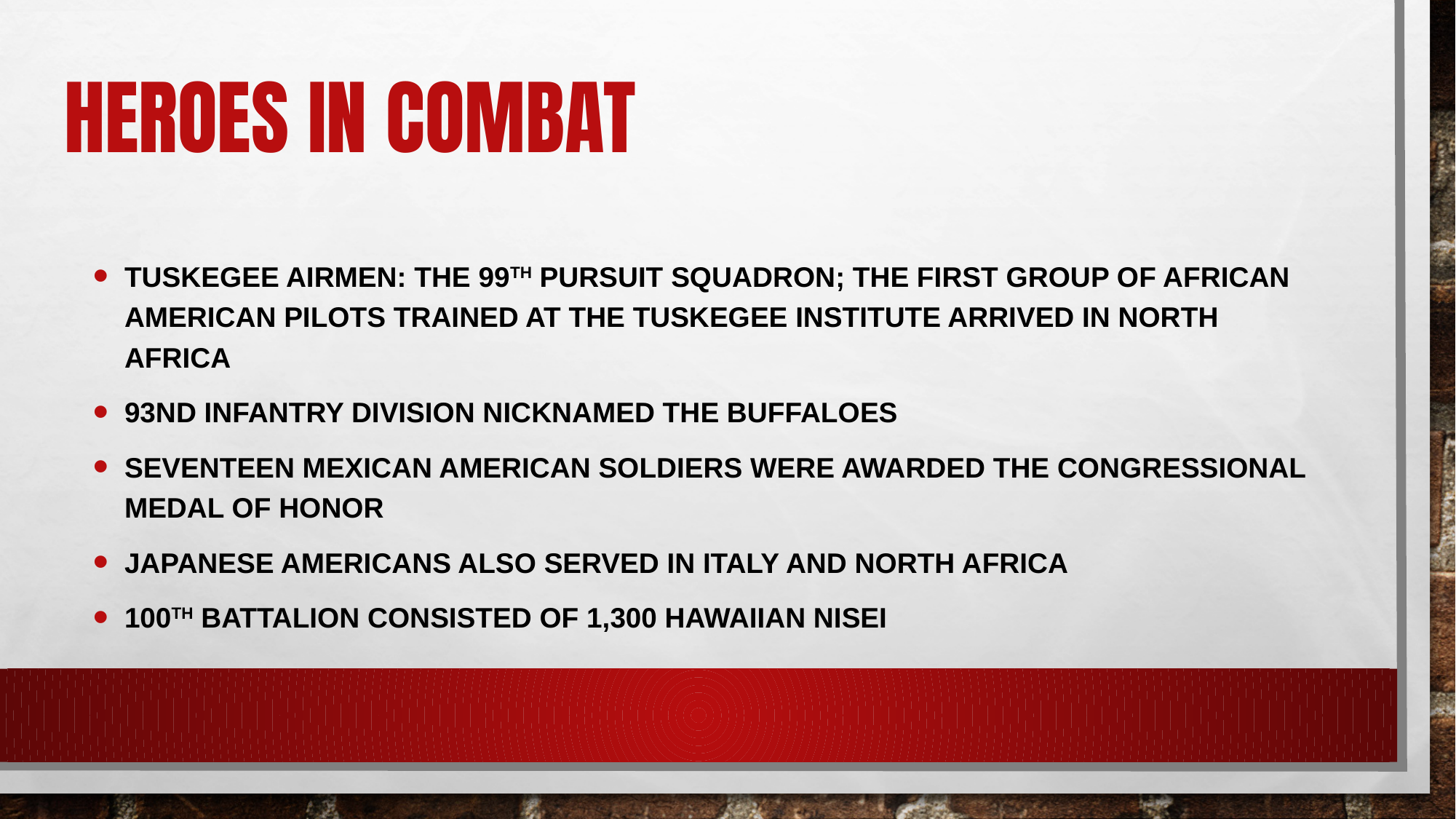

# HEROES in COMBAT
TUSKEGEE AIRMEN: The 99th Pursuit Squadron; The first group of African American pilots trained at the Tuskegee Institute arrived in North Africa
93nd Infantry Division nicknamed the Buffaloes
Seventeen Mexican American soldiers were awarded the Congressional Medal of Honor
Japanese Americans also served in Italy and North Africa
100th Battalion consisted of 1,300 Hawaiian Nisei